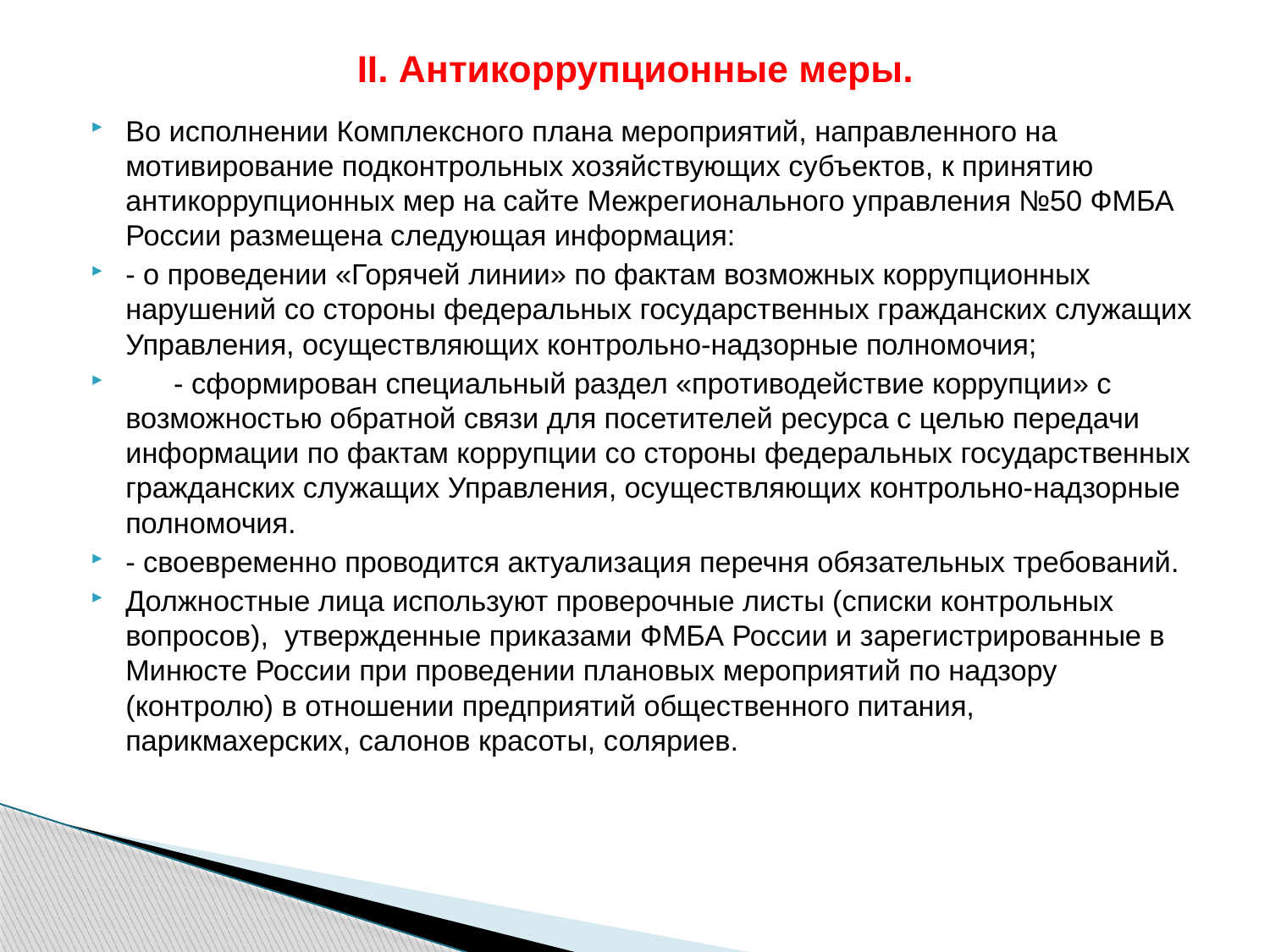

# II. Антикоррупционные меры.
Во исполнении Комплексного плана мероприятий, направленного на мотивирование подконтрольных хозяйствующих субъектов, к принятию антикоррупционных мер на сайте Межрегионального управления №50 ФМБА России размещена следующая информация:
- о проведении «Горячей линии» по фактам возможных коррупционных нарушений со стороны федеральных государственных гражданских служащих Управления, осуществляющих контрольно-надзорные полномочия;
      - сформирован специальный раздел «противодействие коррупции» с возможностью обратной связи для посетителей ресурса с целью передачи информации по фактам коррупции со стороны федеральных государственных гражданских служащих Управления, осуществляющих контрольно-надзорные полномочия.
- своевременно проводится актуализация перечня обязательных требований.
Должностные лица используют проверочные листы (списки контрольных вопросов),  утвержденные приказами ФМБА России и зарегистрированные в Минюсте России при проведении плановых мероприятий по надзору (контролю) в отношении предприятий общественного питания, парикмахерских, салонов красоты, соляриев.